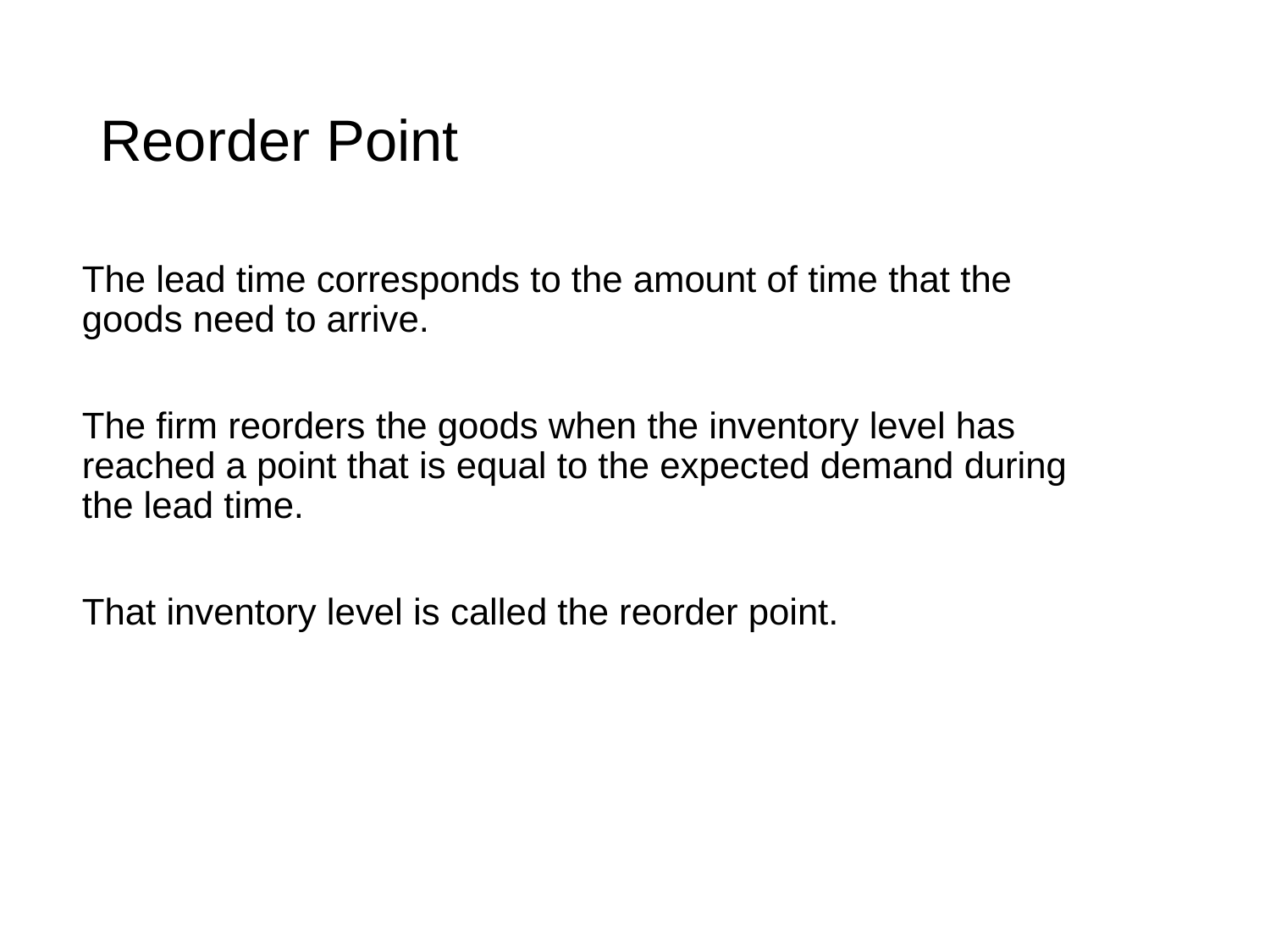

# Reorder Point
The lead time corresponds to the amount of time that the goods need to arrive.

The firm reorders the goods when the inventory level has reached a point that is equal to the expected demand during the lead time.

That inventory level is called the reorder point.